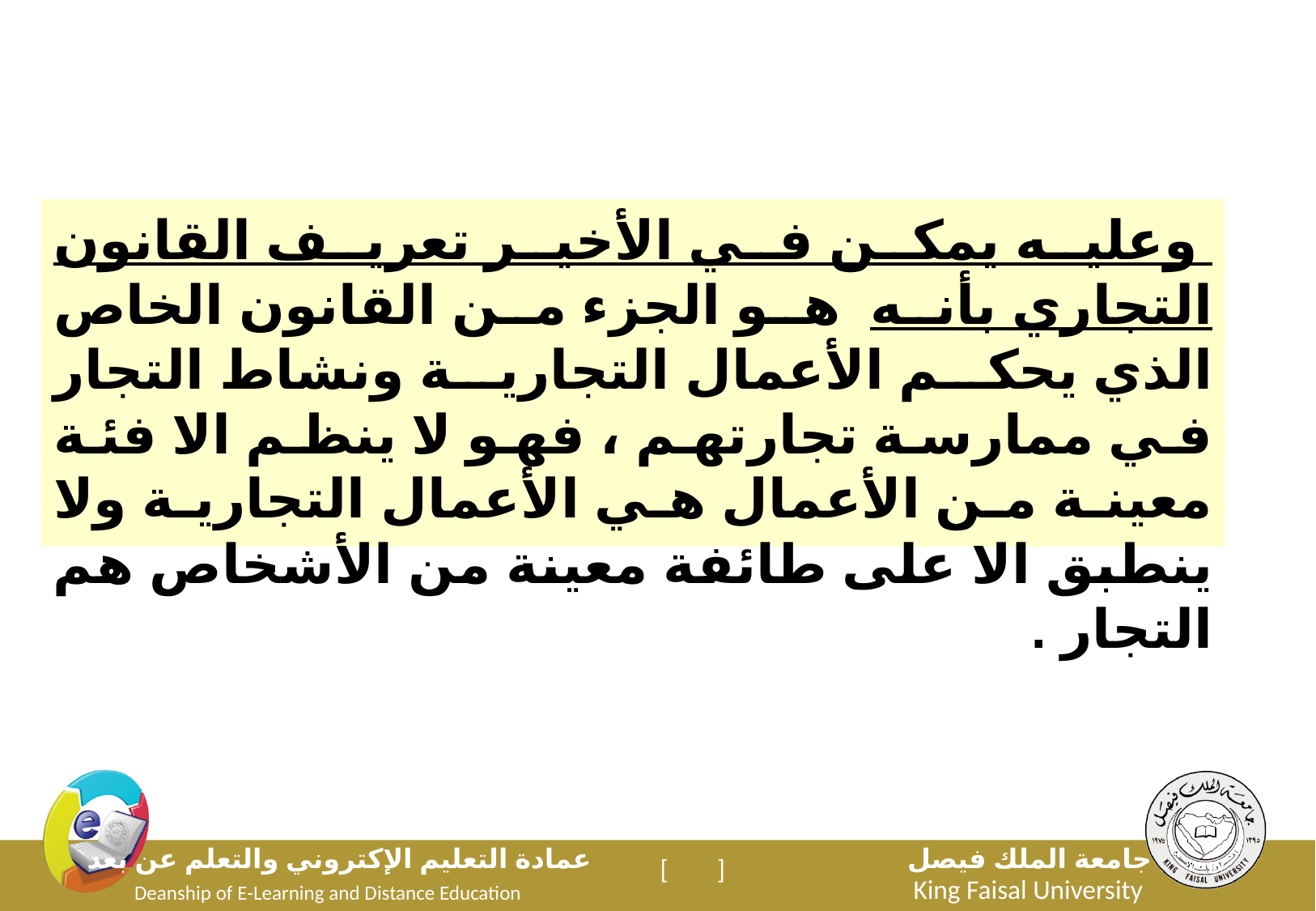

وعليه يمكن في الأخير تعريف القانون التجاري بأنه  هو الجزء من القانون الخاص الذي يحكم الأعمال التجارية ونشاط التجار في ممارسة تجارتهم ، فهو لا ينظم الا فئة معينة من الأعمال هي الأعمال التجارية ولا ينطبق الا على طائفة معينة من الأشخاص هم التجار .